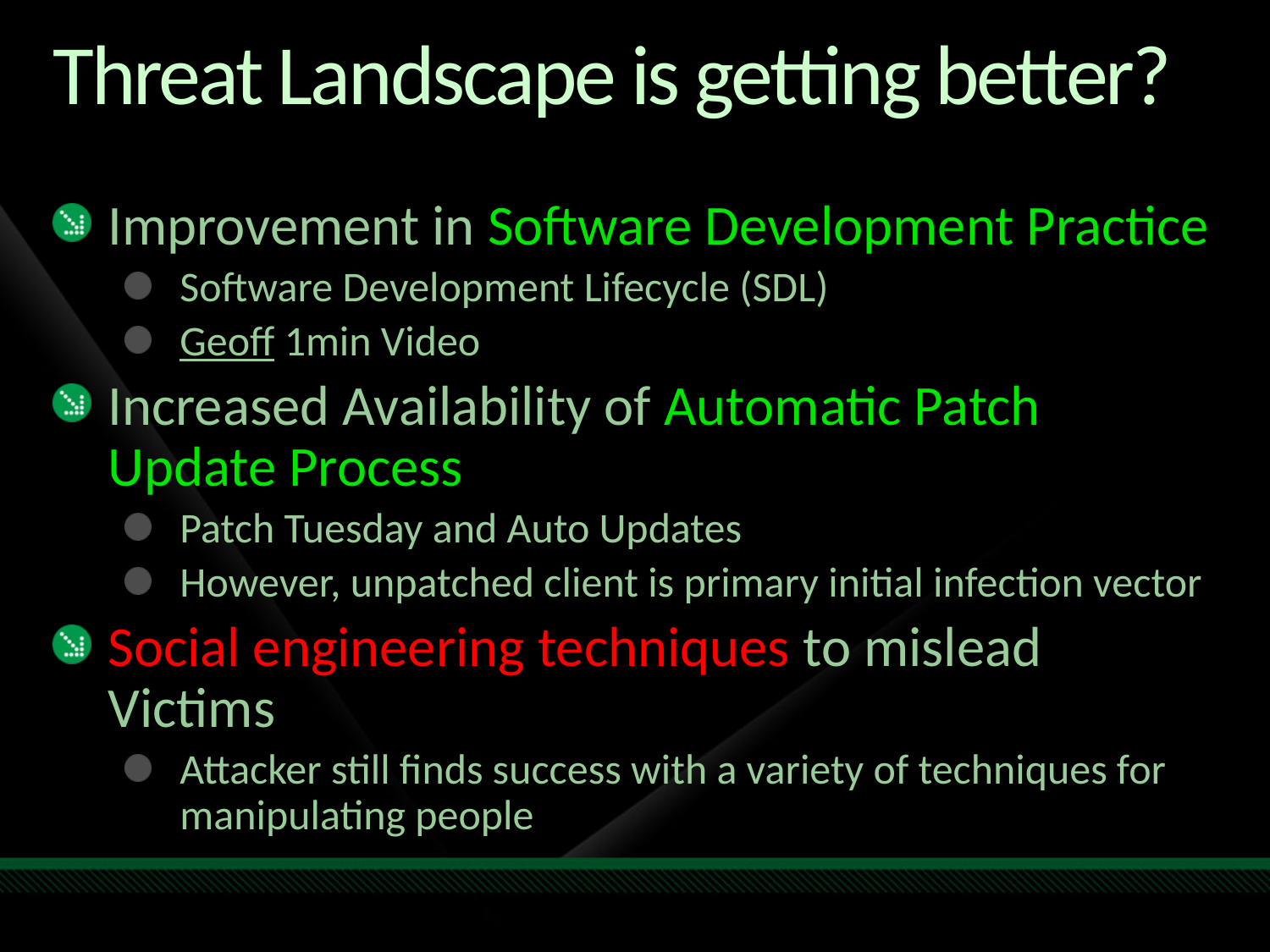

# Threat Landscape is getting better?
Improvement in Software Development Practice
Software Development Lifecycle (SDL)
Geoff 1min Video
Increased Availability of Automatic Patch Update Process
Patch Tuesday and Auto Updates
However, unpatched client is primary initial infection vector
Social engineering techniques to mislead Victims
Attacker still finds success with a variety of techniques for manipulating people